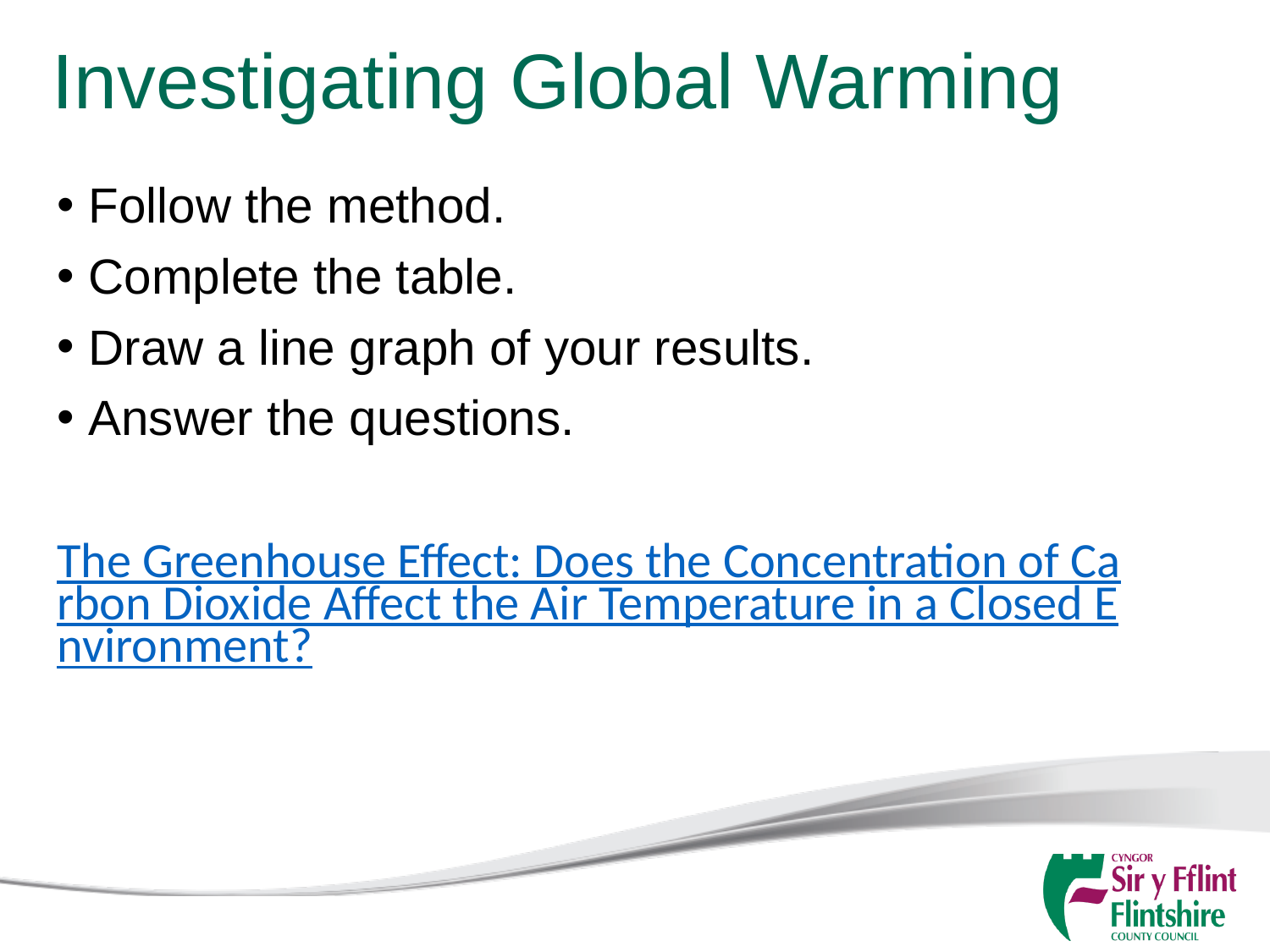

# Investigating Global Warming
Follow the method.
Complete the table.
Draw a line graph of your results.
Answer the questions.

The Greenhouse Effect: Does the Concentration of Carbon Dioxide Affect the Air Temperature in a Closed Environment?